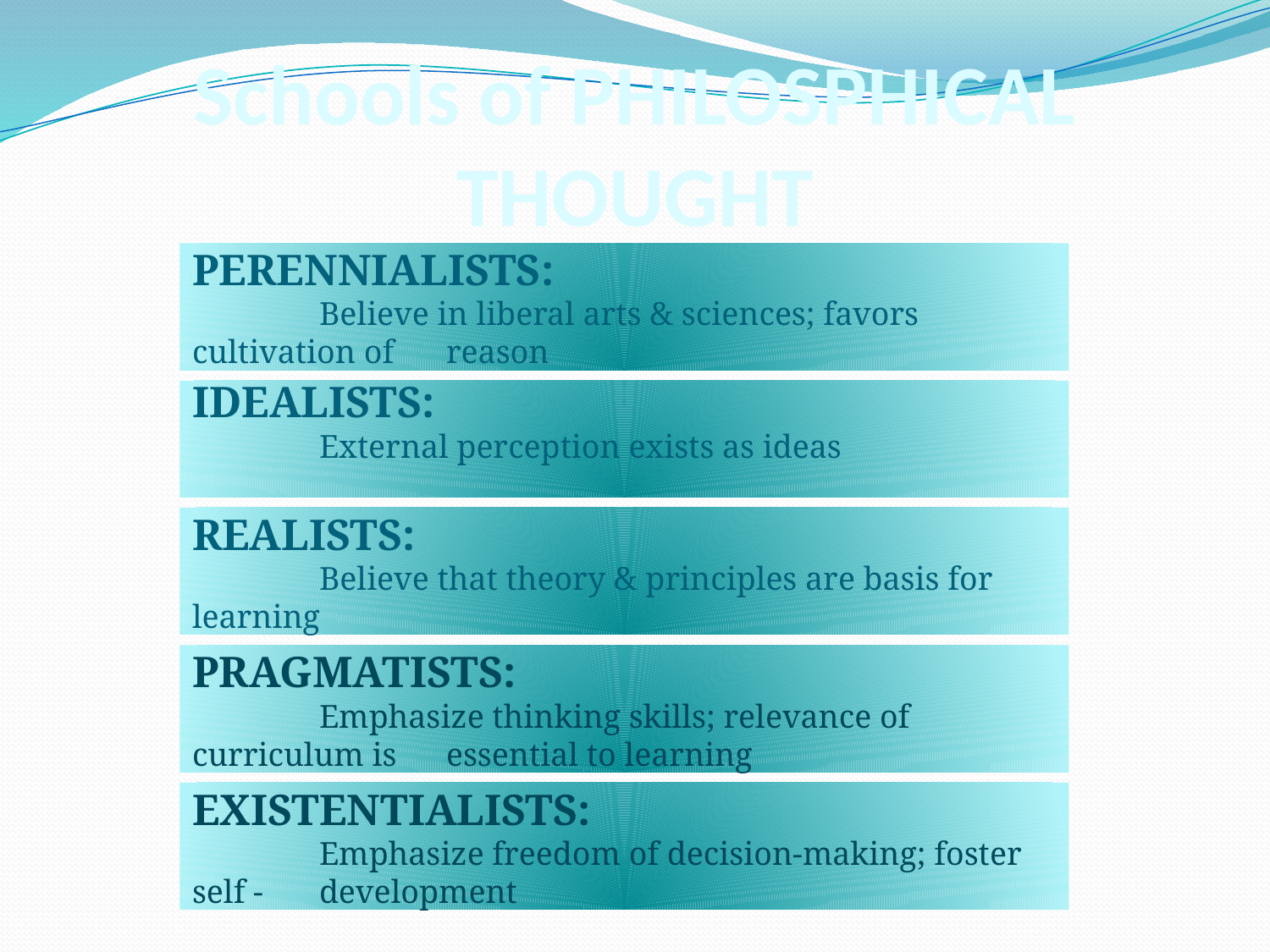

# Schools of PHILOSPHICAL THOUGHT

PERENNIALISTS:
	Believe in liberal arts & sciences; favors cultivation of 	reason
IDEALISTS:
	External perception exists as ideas

REALISTS:
	Believe that theory & principles are basis for learning
PRAGMATISTS:
	Emphasize thinking skills; relevance of curriculum is 	essential to learning
EXISTENTIALISTS:
	Emphasize freedom of decision-making; foster self -	development